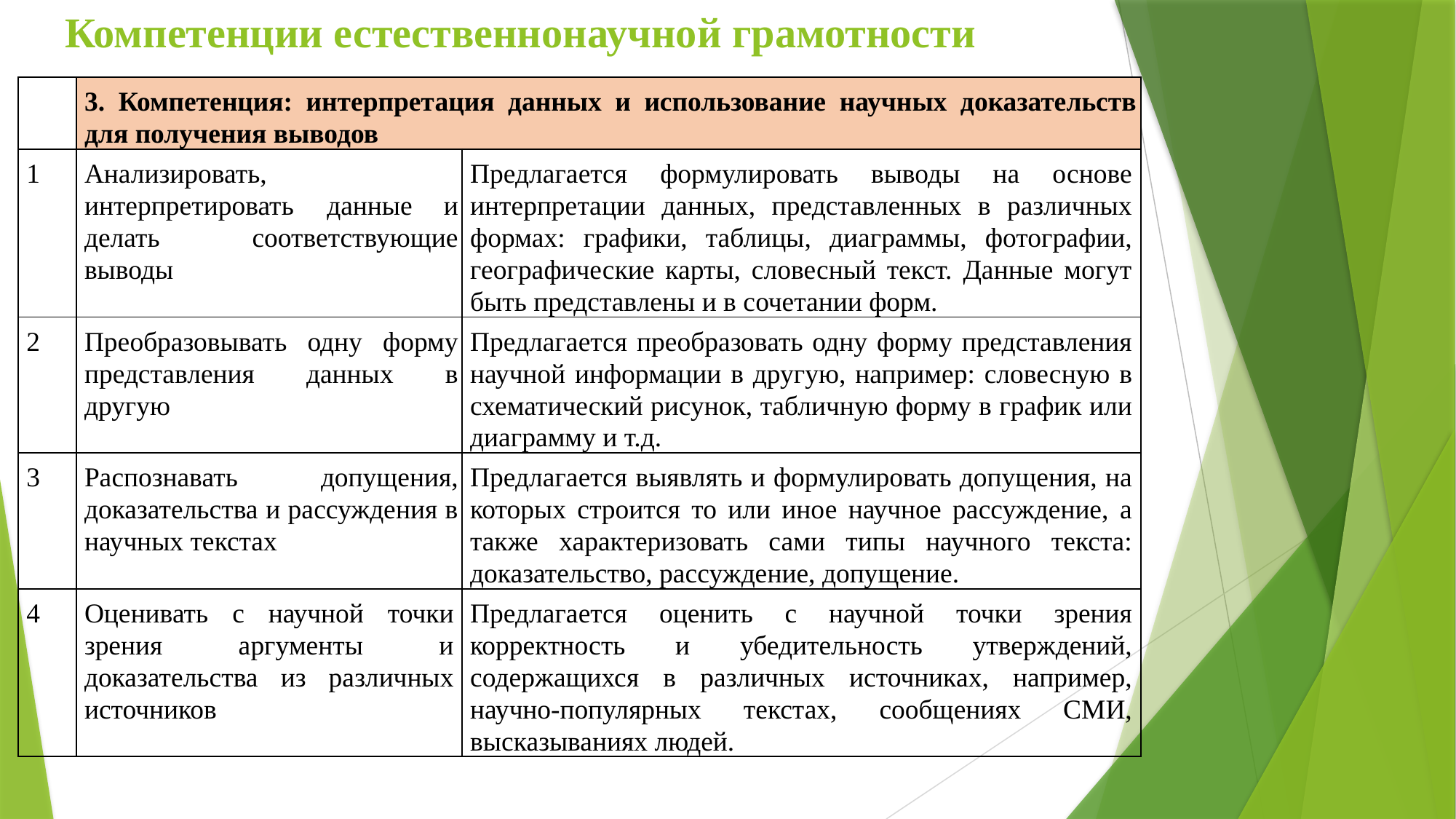

# Компетенции естественнонаучной грамотности
|  | 3. Компетенция: интерпретация данных и использование научных доказательств для получения выводов |  |
| --- | --- | --- |
| 1 | Анализировать, интерпретировать данные и делать соответствующие выводы | Предлагается формулировать выводы на основе интерпретации данных, представленных в различных формах: графики, таблицы, диаграммы, фотографии, географические карты, словесный текст. Данные могут быть представлены и в сочетании форм. |
| 2 | Преобразовывать одну форму представления данных в другую | Предлагается преобразовать одну форму представления научной информации в другую, например: словесную в схематический рисунок, табличную форму в график или диаграмму и т.д. |
| 3 | Распознавать допущения, доказательства и рассуждения в научных текстах | Предлагается выявлять и формулировать допущения, на которых строится то или иное научное рассуждение, а также характеризовать сами типы научного текста: доказательство, рассуждение, допущение. |
| 4 | Оценивать c научной точки зрения аргументы и доказательства из различных источников | Предлагается оценить с научной точки зрения корректность и убедительность утверждений, содержащихся в различных источниках, например, научно-популярных текстах, сообщениях СМИ, высказываниях людей. |